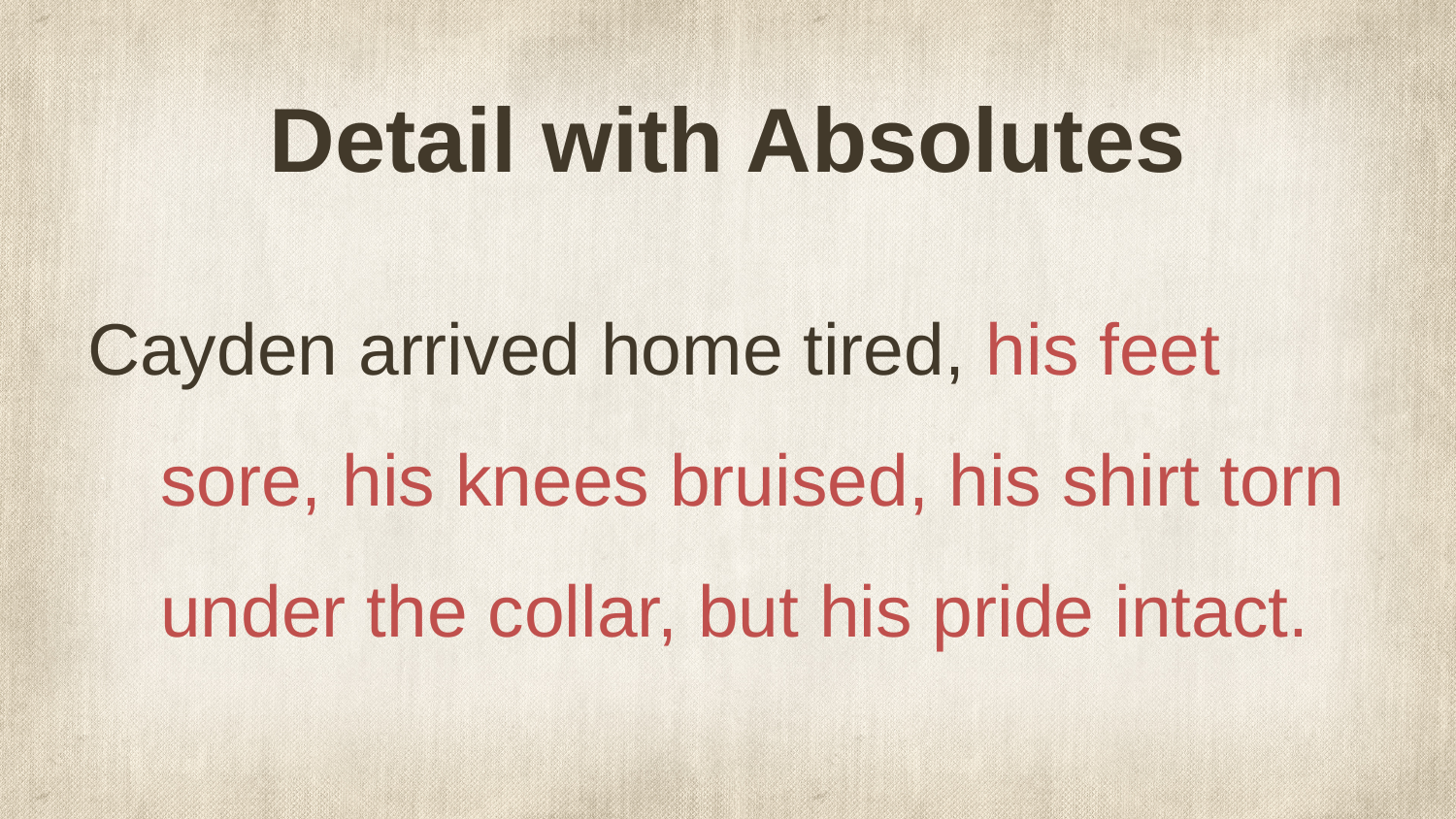

# Detail with Absolutes
Cayden arrived home tired, his feet sore, his knees bruised, his shirt torn under the collar, but his pride intact.